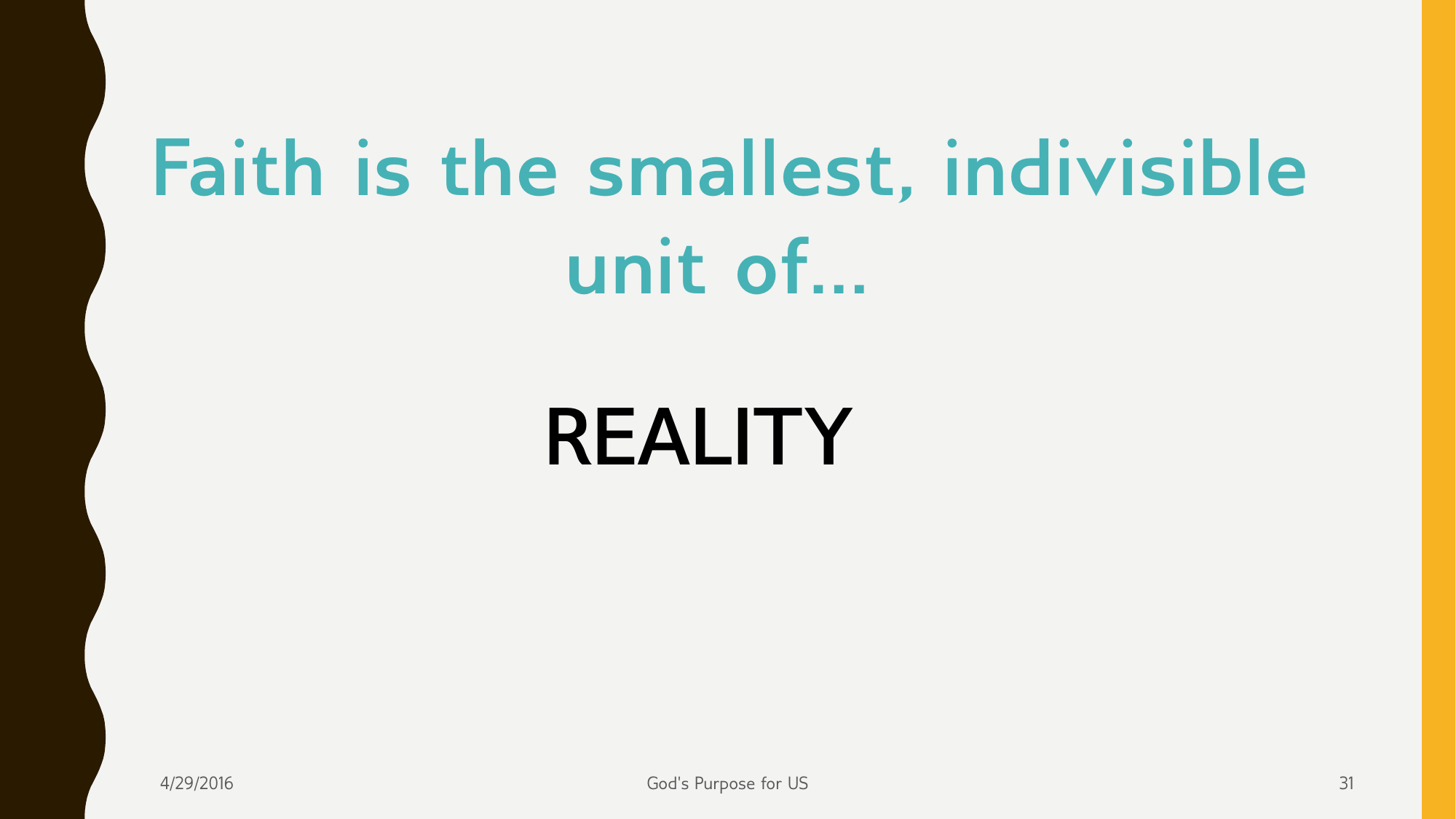

Faith is the smallest, indivisible
unit of…
REALITY
4/29/2016
God's Purpose for US
31